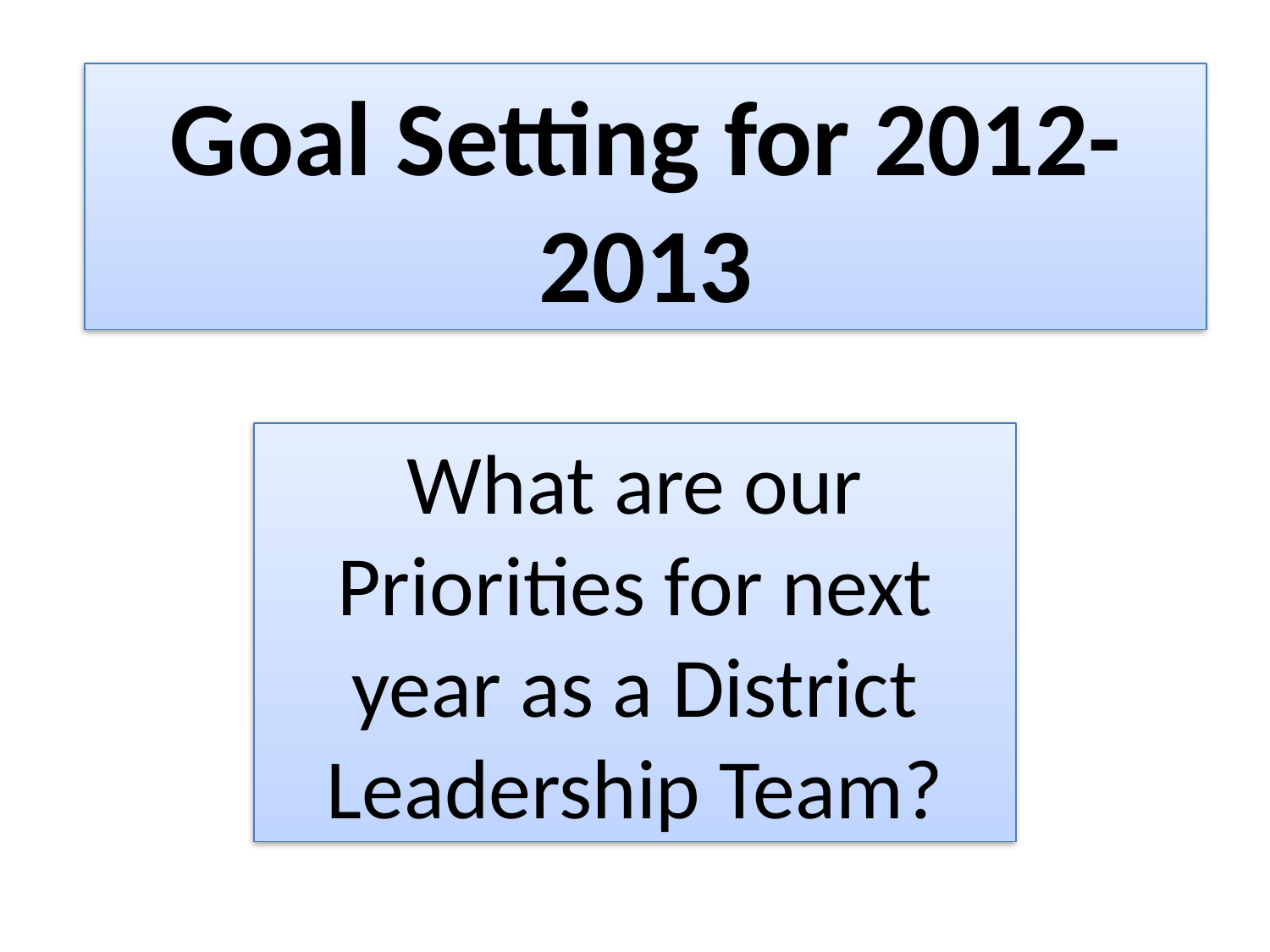

Goal Setting for 2012-2013
What are our Priorities for next year as a District Leadership Team?